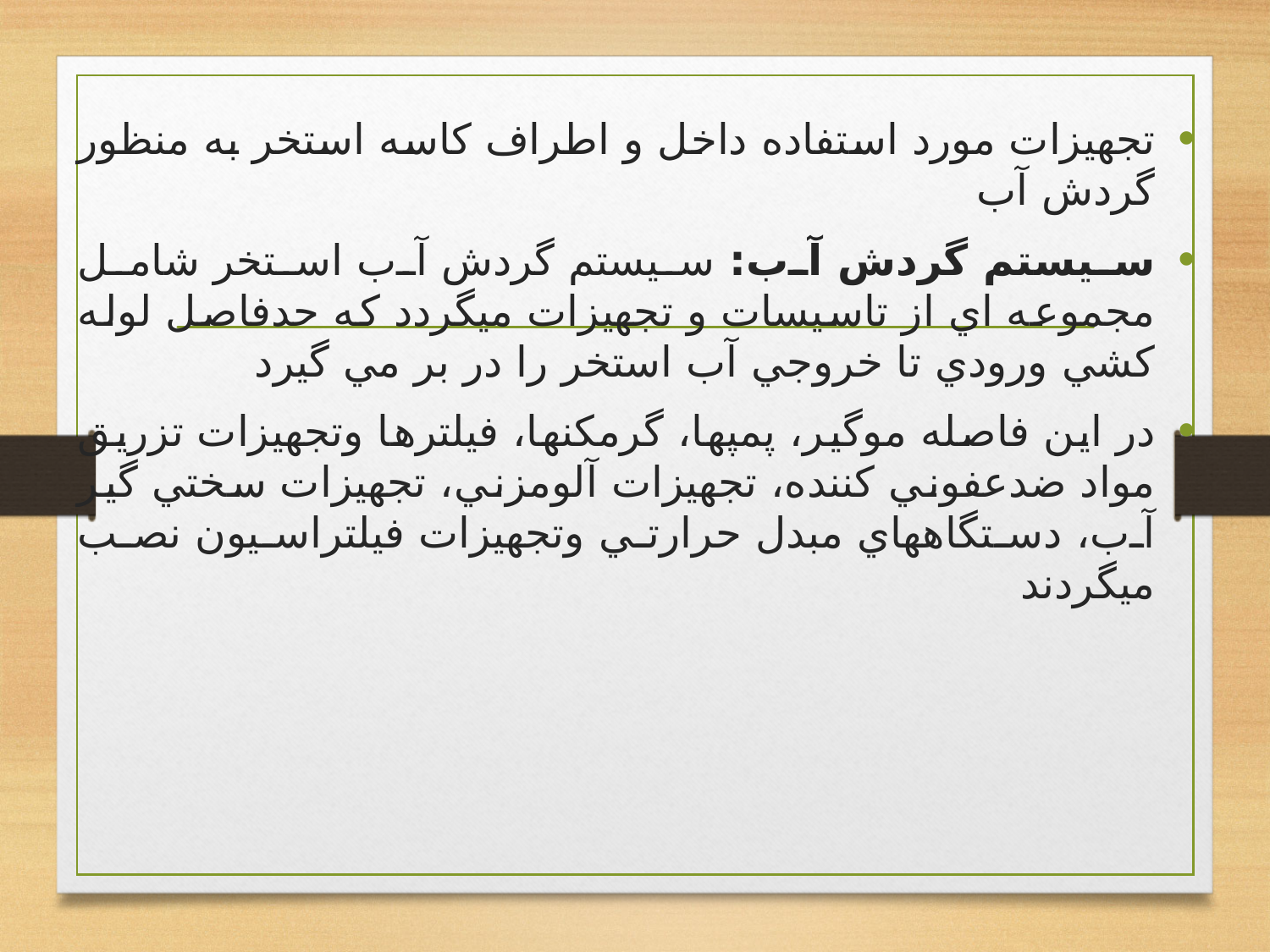

تجهيزات مورد استفاده داخل و اطراف كاسه استخر به منظور گردش آب
سيستم گردش آب: سيستم گردش آب استخر شامل مجموعه اي از تاسيسات و تجهيزات ميگردد كه حدفاصل لوله كشي ورودي تا خروجي آب استخر را در بر مي گيرد
در اين فاصله موگير، پمپها، گرمكنها، فيلترها وتجهيزات تزريق مواد ضدعفوني كننده، تجهيزات آلومزني، تجهيزات سختي گير آب، دستگاههاي مبدل حرارتي وتجهيزات فيلتراسيون نصب ميگردند